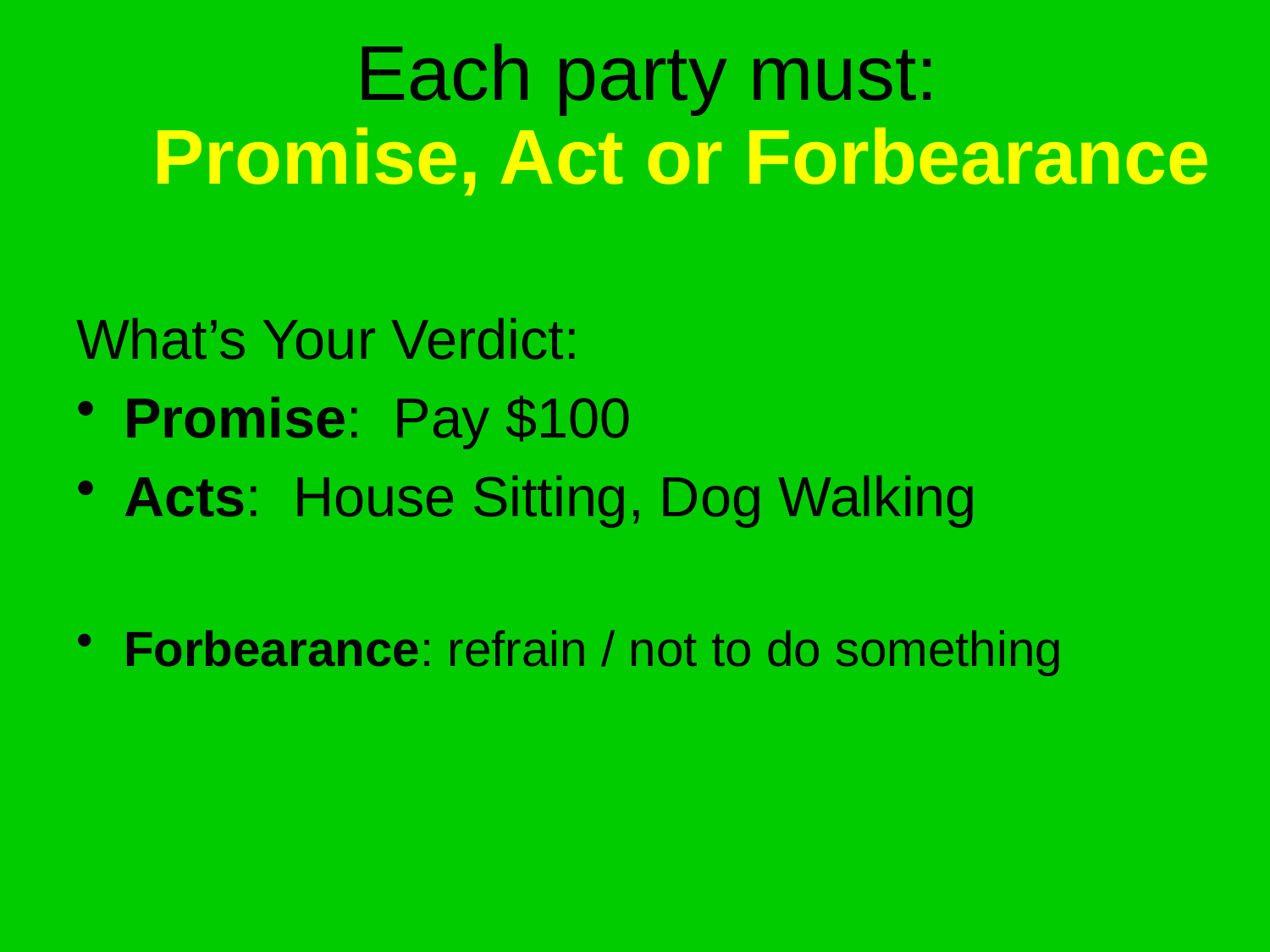

# Each party must: Promise, Act or Forbearance
What’s Your Verdict:
Promise:  Pay $100
Acts:  House Sitting, Dog Walking

Forbearance: refrain / not to do something